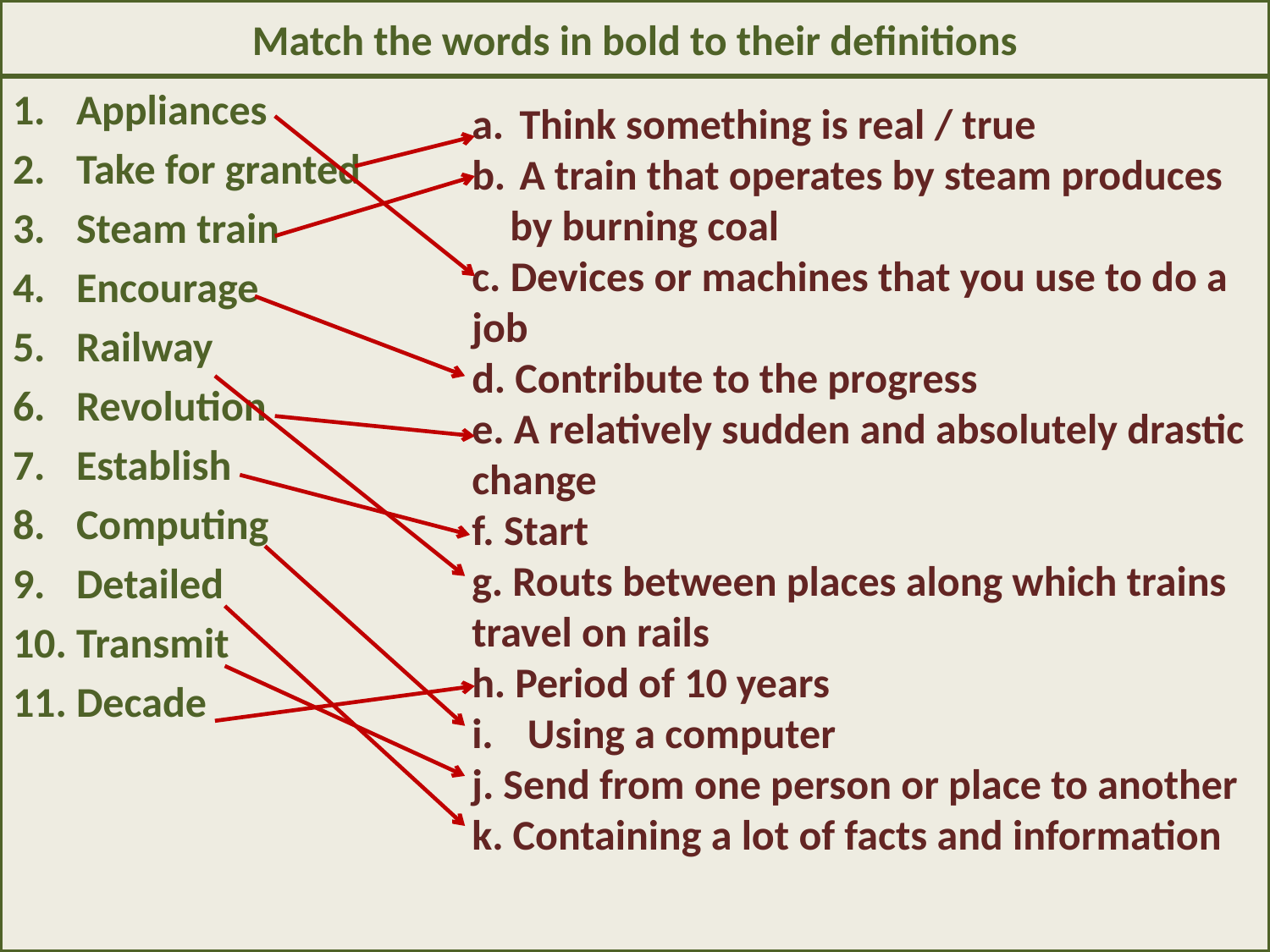

# Match the words in bold to their definitions
Appliances
Take for granted
Steam train
Encourage
Railway
Revolution
Establish
Computing
Detailed
Transmit
Decade
Think something is real / true
A train that operates by steam produces
    by burning coal
c. Devices or machines that you use to do a
job
d. Contribute to the progress
e. A relatively sudden and absolutely drastic
change
f. Start
g. Routs between places along which trains
travel on rails
h. Period of 10 years
Using a computer
j. Send from one person or place to another
k. Containing a lot of facts and information